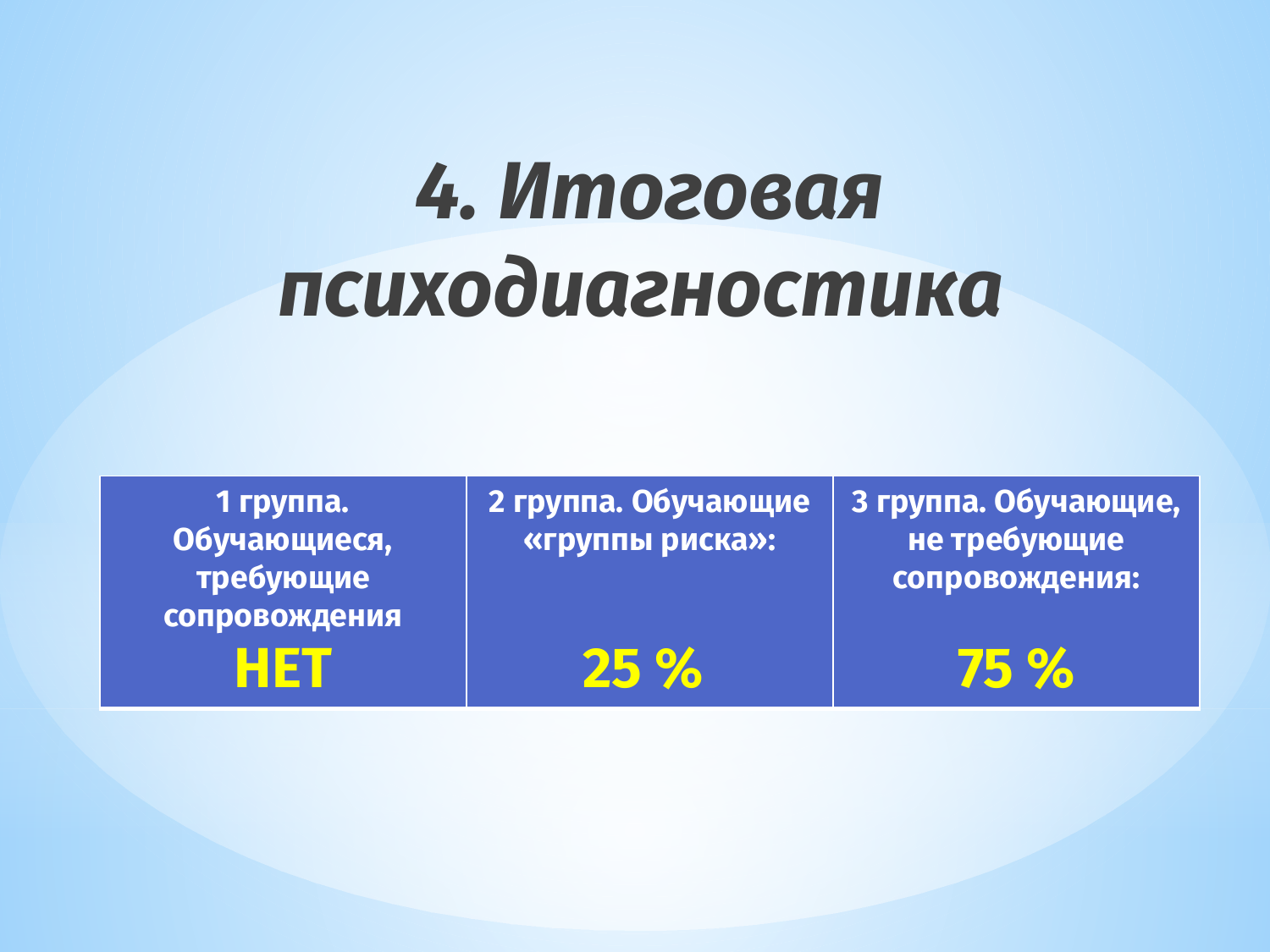

4. Итоговая психодиагностика
| 1 группа. Обучающиеся, требующие сопровождения НЕТ | 2 группа. Обучающие «группы риска»: 25 % | 3 группа. Обучающие, не требующие сопровождения: 75 % |
| --- | --- | --- |